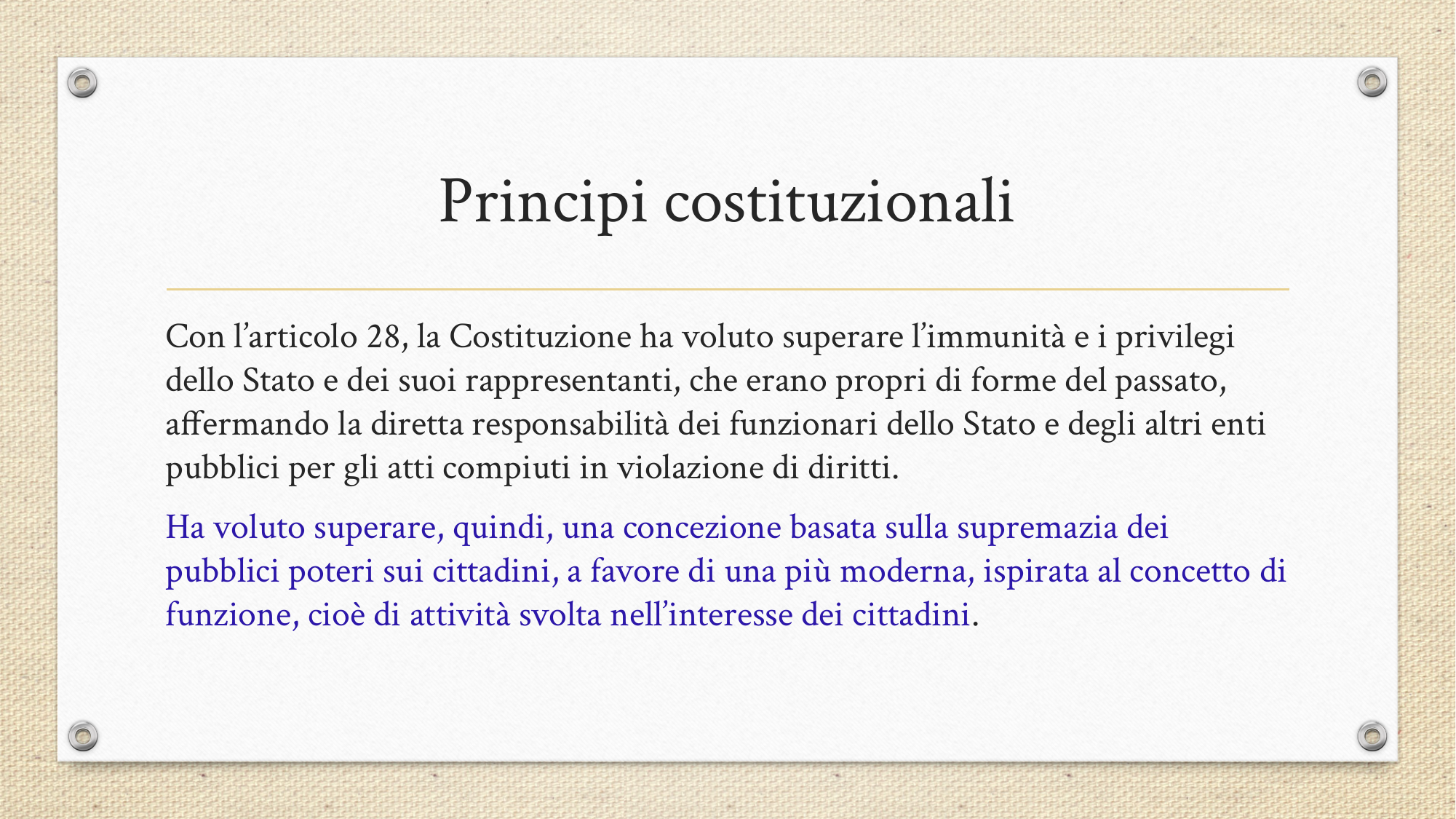

# Principi costituzionali
Con l’articolo 28, la Costituzione ha voluto superare l’immunità e i privilegi dello Stato e dei suoi rappresentanti, che erano propri di forme del passato, affermando la diretta responsabilità dei funzionari dello Stato e degli altri enti pubblici per gli atti compiuti in violazione di diritti.
Ha voluto superare, quindi, una concezione basata sulla supremazia dei pubblici poteri sui cittadini, a favore di una più moderna, ispirata al concetto di funzione, cioè di attività svolta nell’interesse dei cittadini.